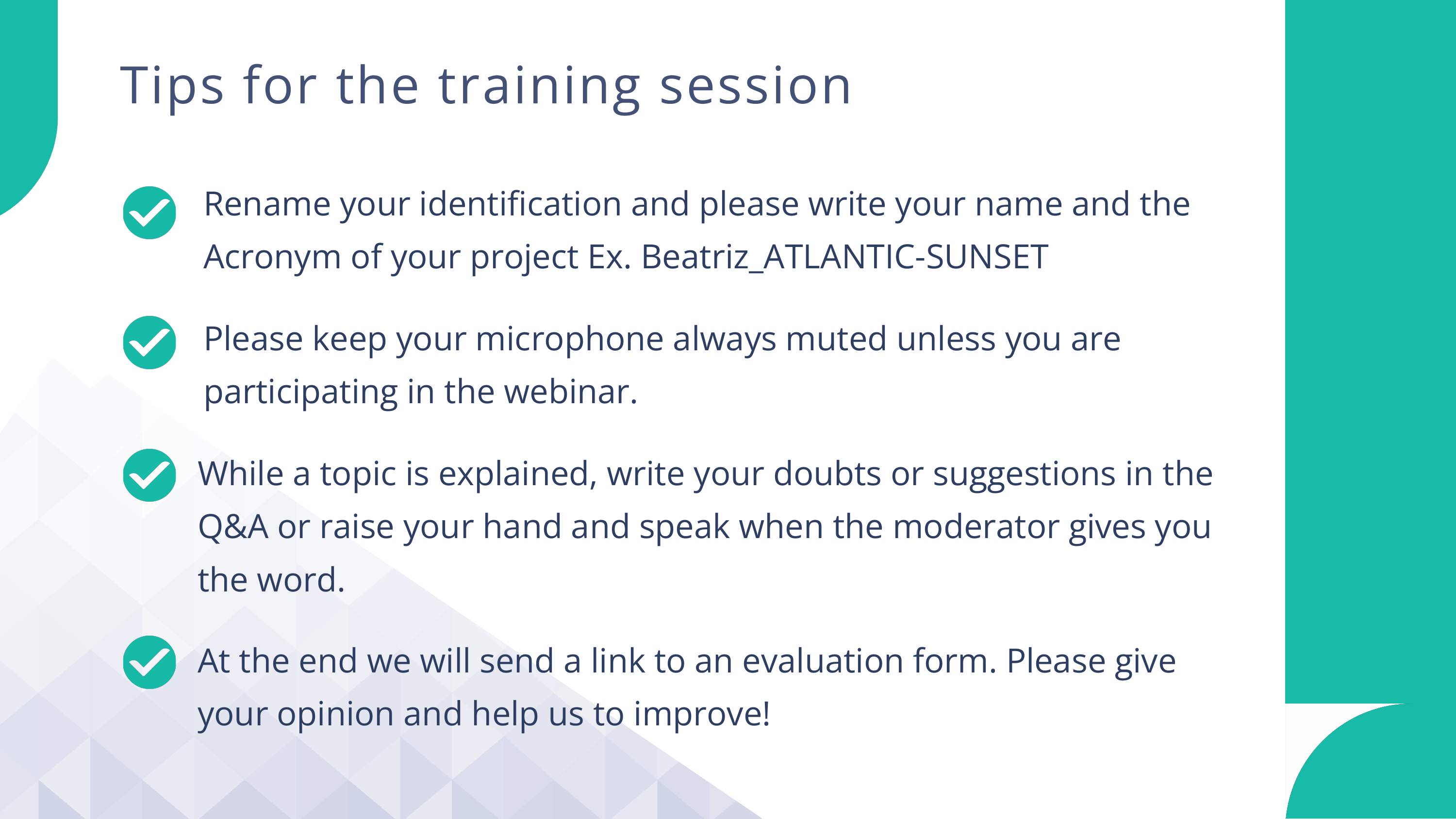

Tips for the training session
Rename your identification and please write your name and the Acronym of your project Ex. Beatriz_ATLANTIC-SUNSET

Please keep your microphone always muted unless you are participating in the webinar.

While a topic is explained, write your doubts or suggestions in the Q&A or raise your hand and speak when the moderator gives you the word.

At the end we will send a link to an evaluation form. Please give your opinion and help us to improve!